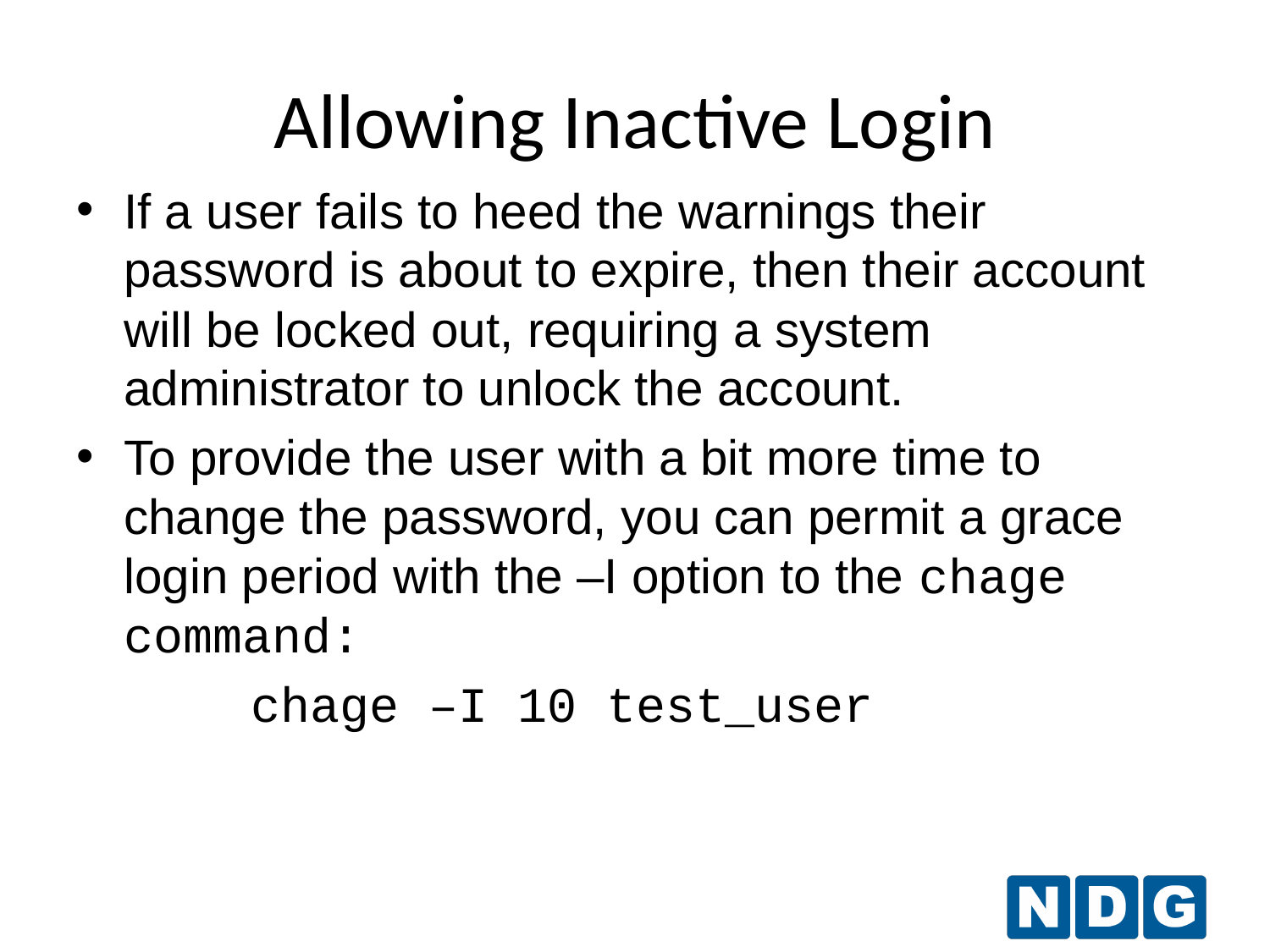

Allowing Inactive Login
If a user fails to heed the warnings their password is about to expire, then their account will be locked out, requiring a system administrator to unlock the account.
To provide the user with a bit more time to change the password, you can permit a grace login period with the –I option to the chage command:
chage –I 10 test_user